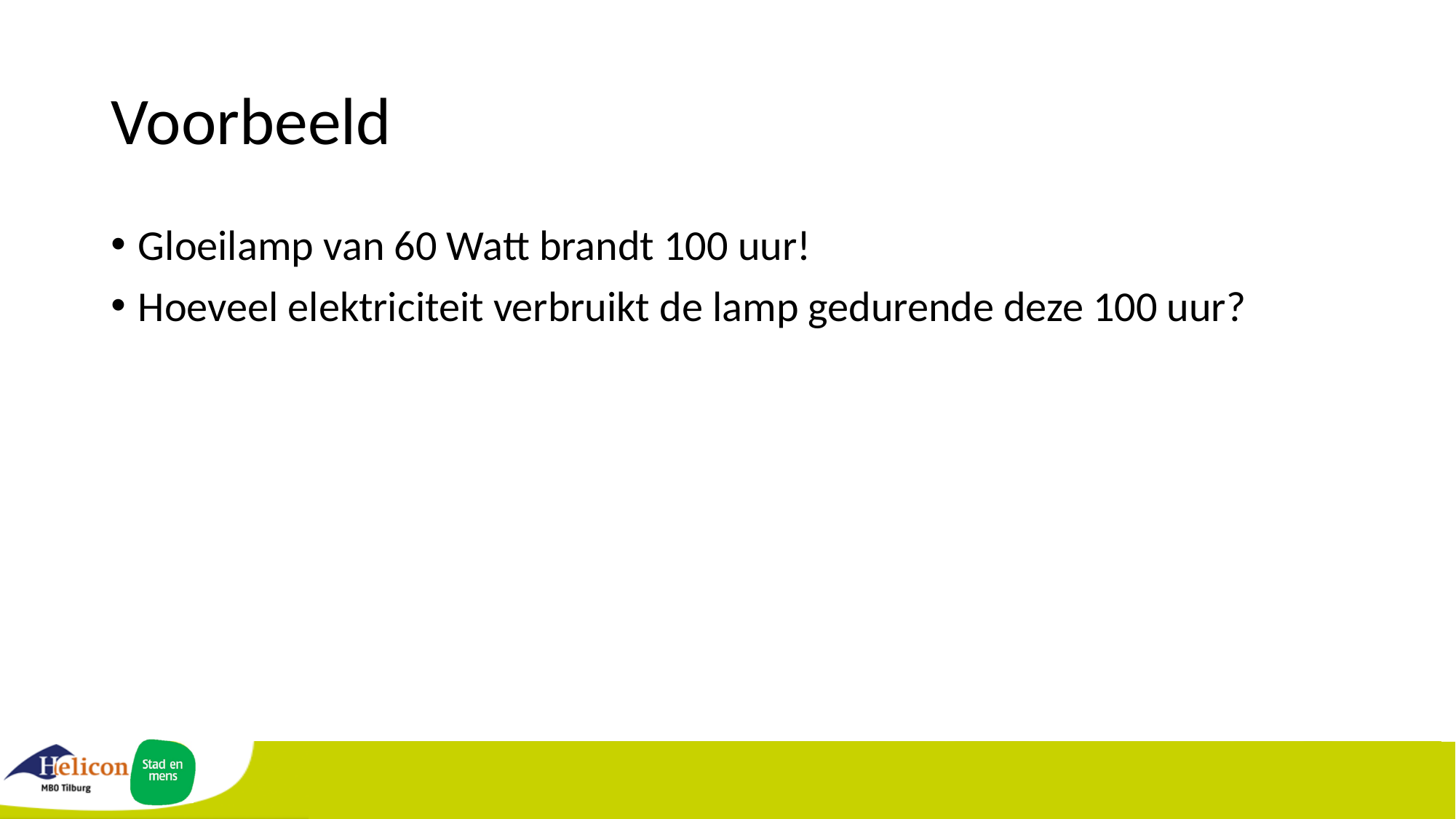

# Voorbeeld
Gloeilamp van 60 Watt brandt 100 uur!
Hoeveel elektriciteit verbruikt de lamp gedurende deze 100 uur?